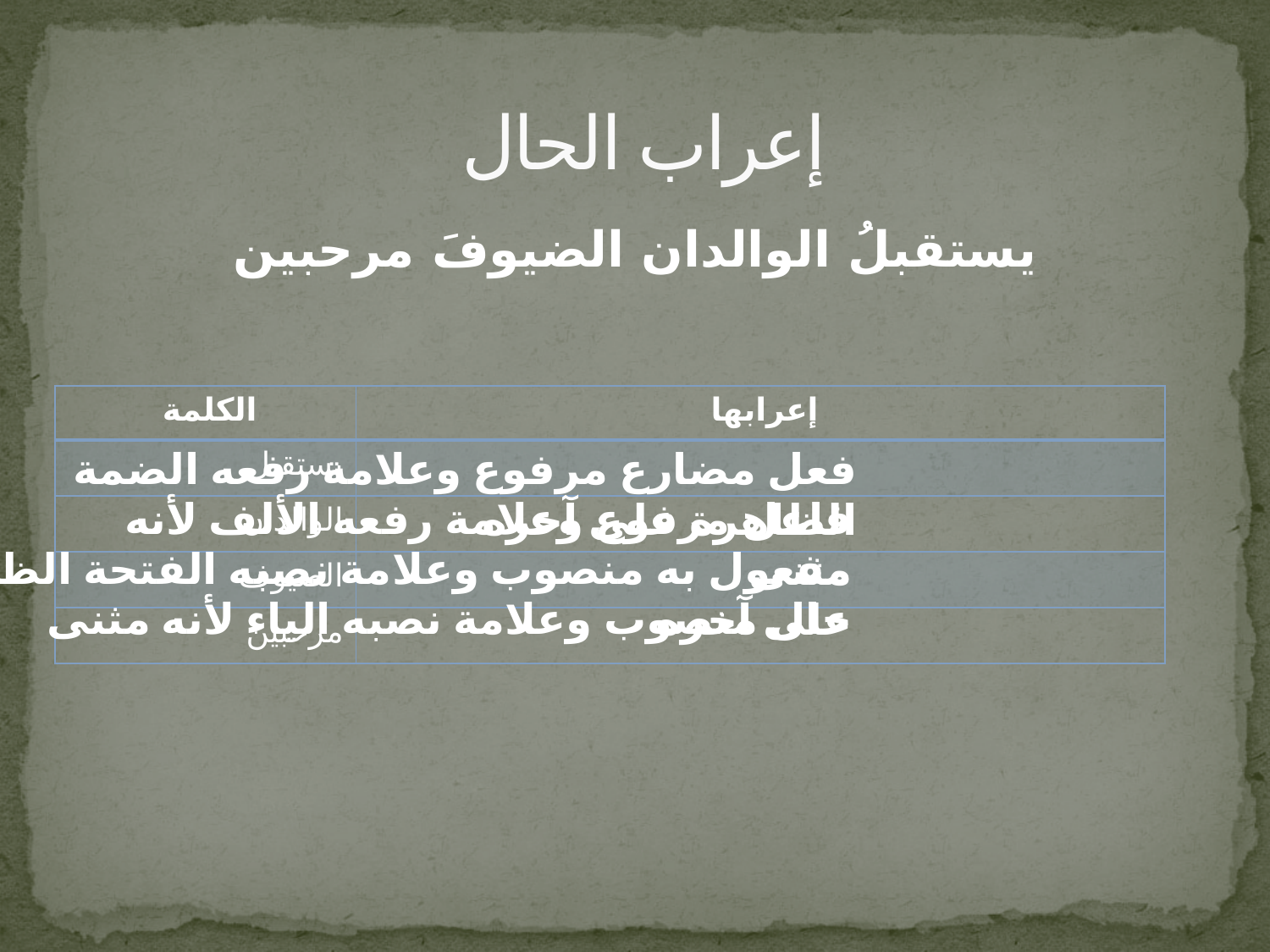

# إعراب الحال
يستقبلُ الوالدان الضيوفَ مرحبين

| الكلمة | إعرابها |
| --- | --- |
| يستقبل |  |
| الوالدان |  |
| الضيوف |  |
| مرحبين |  |
فعل مضارع مرفوع وعلامة رفعه الضمة الظاهرة على آخره
فاعل مرفوع وعلامة رفعه الألف لأنه مثنى
مفعول به منصوب وعلامة نصبه الفتحة الظاهرة على آخره
حال منصوب وعلامة نصبه الياء لأنه مثنى